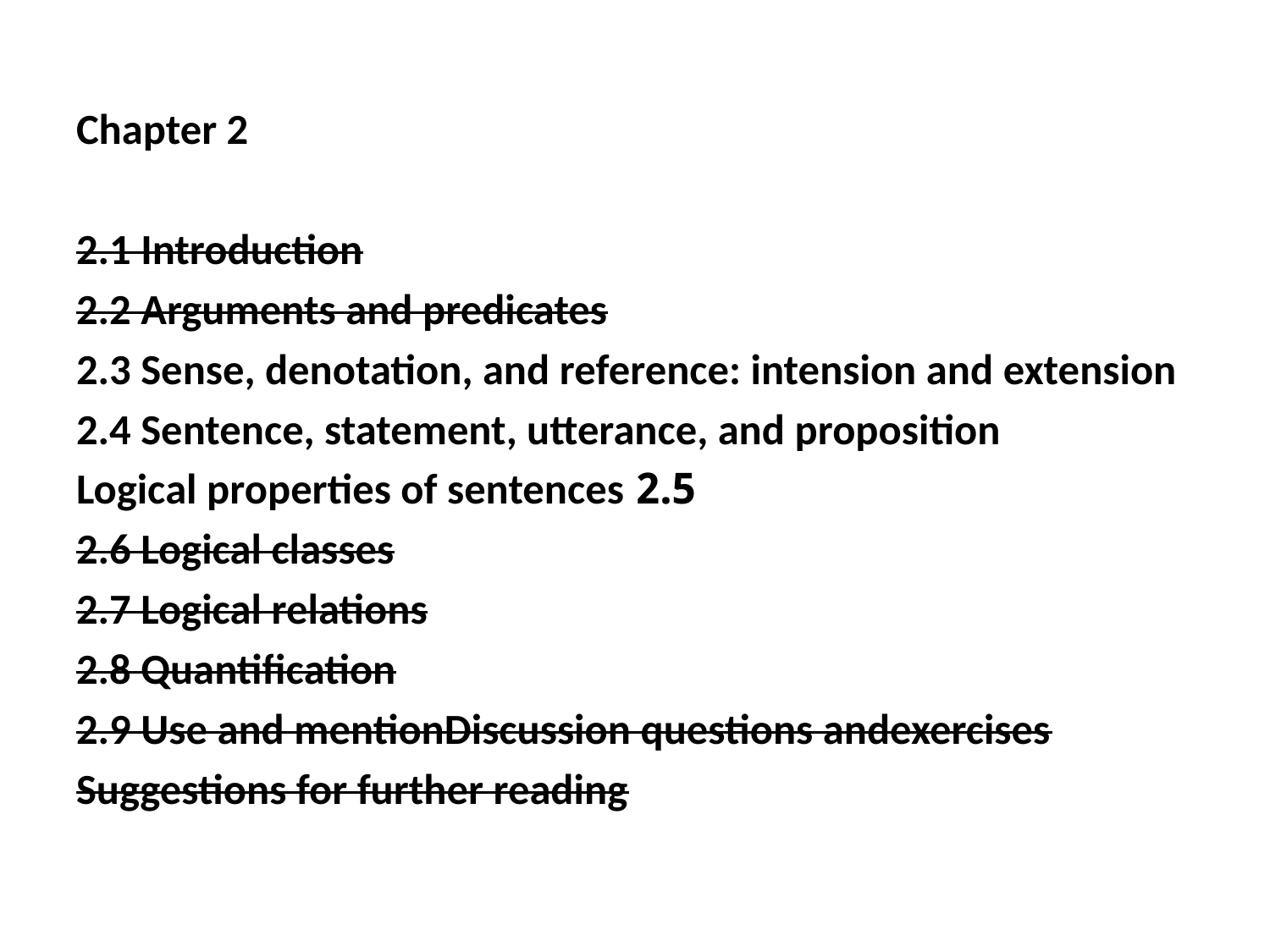

Chapter 2

2.1 Introduction
2.2 Arguments and predicates
2.3 Sense, denotation, and reference: intension and extension
2.4 Sentence, statement, utterance, and proposition
2.5 Logical properties of sentences
2.6 Logical classes
2.7 Logical relations
2.8 Quantification
2.9 Use and mentionDiscussion questions andexercises
Suggestions for further reading